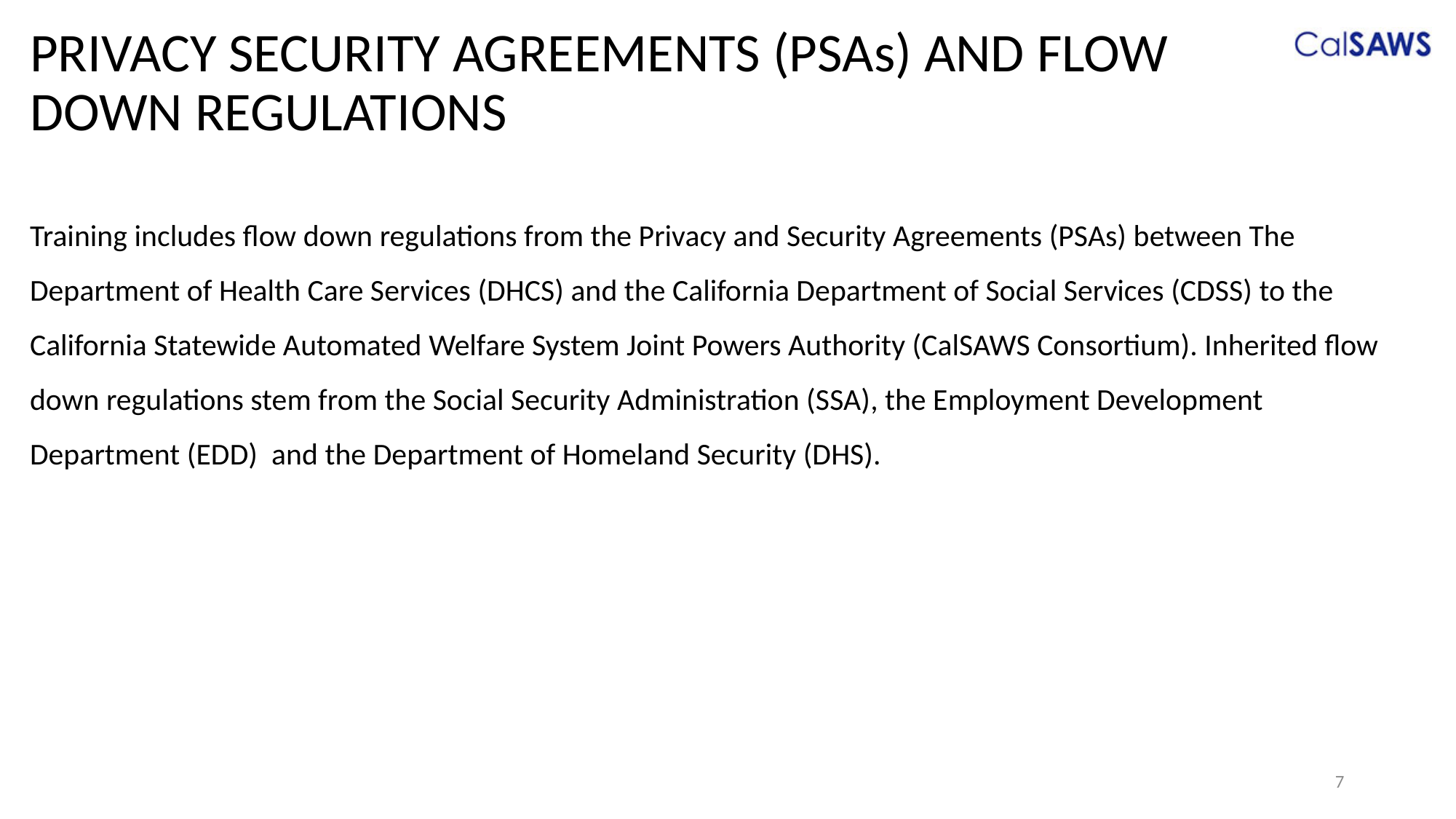

PRIVACY SECURITY AGREEMENTS (PSAs) AND FLOW
DOWN REGULATIONS
Training includes flow down regulations from the Privacy and Security Agreements (PSAs) between The Department of Health Care Services (DHCS) and the California Department of Social Services (CDSS) to the California Statewide Automated Welfare System Joint Powers Authority (CalSAWS Consortium). Inherited flow down regulations stem from the Social Security Administration (SSA), the Employment Development Department (EDD)  and the Department of Homeland Security (DHS).
7